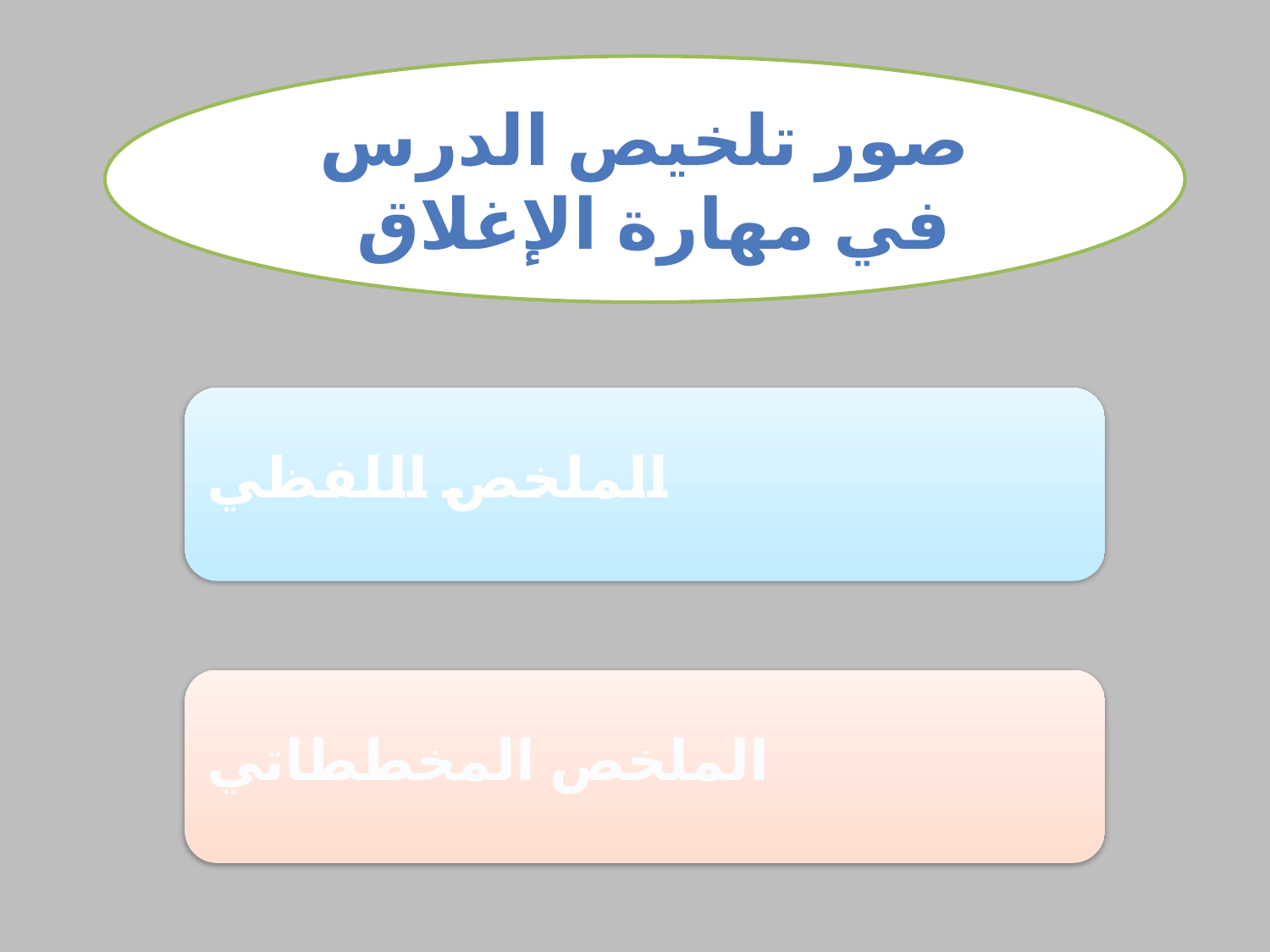

صور تلخيص الدرس في مهارة الإغلاق
الملخص اللفظي
الملخص المخططاتي